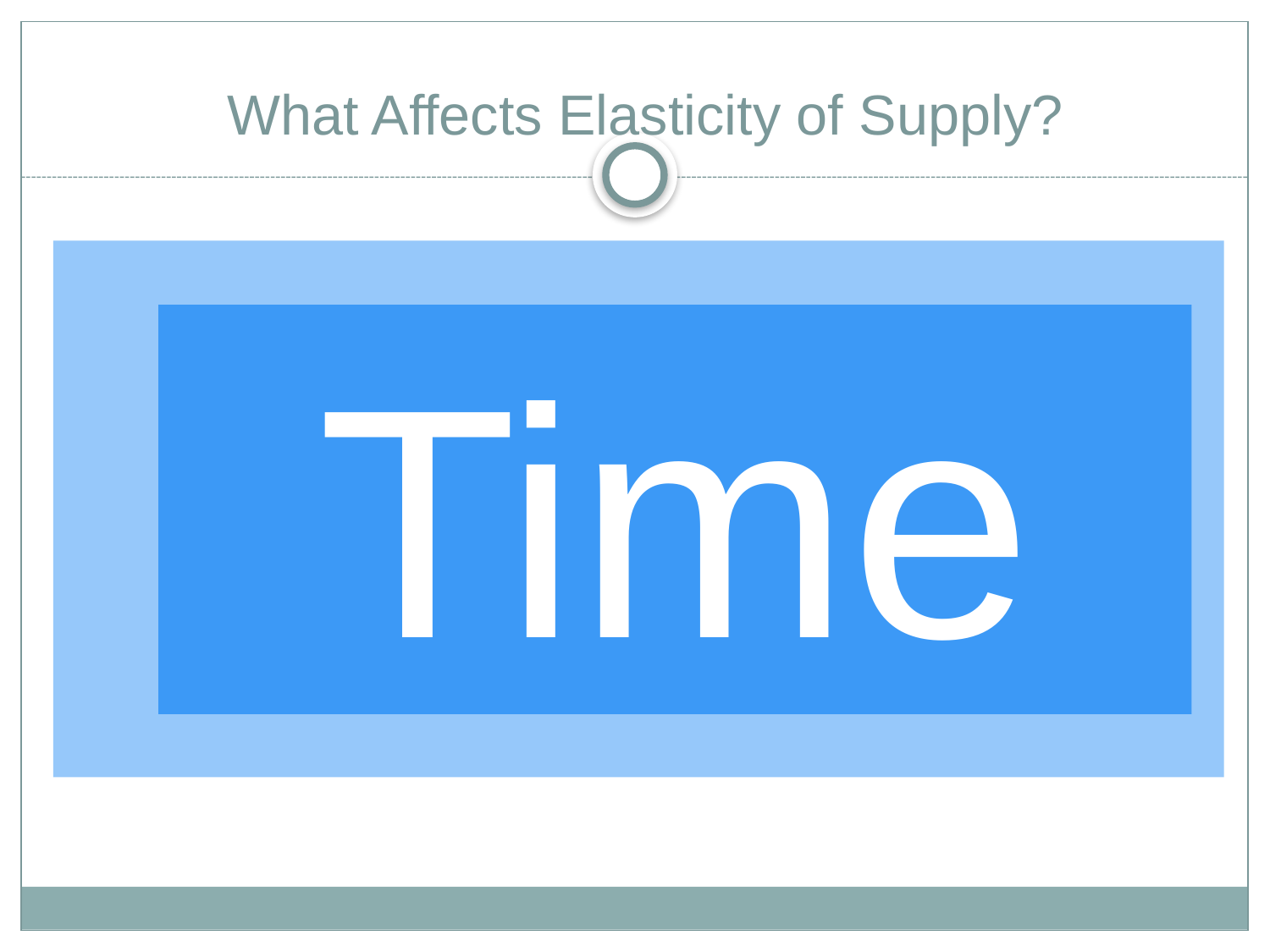

# What Affects Elasticity of Supply?

Time